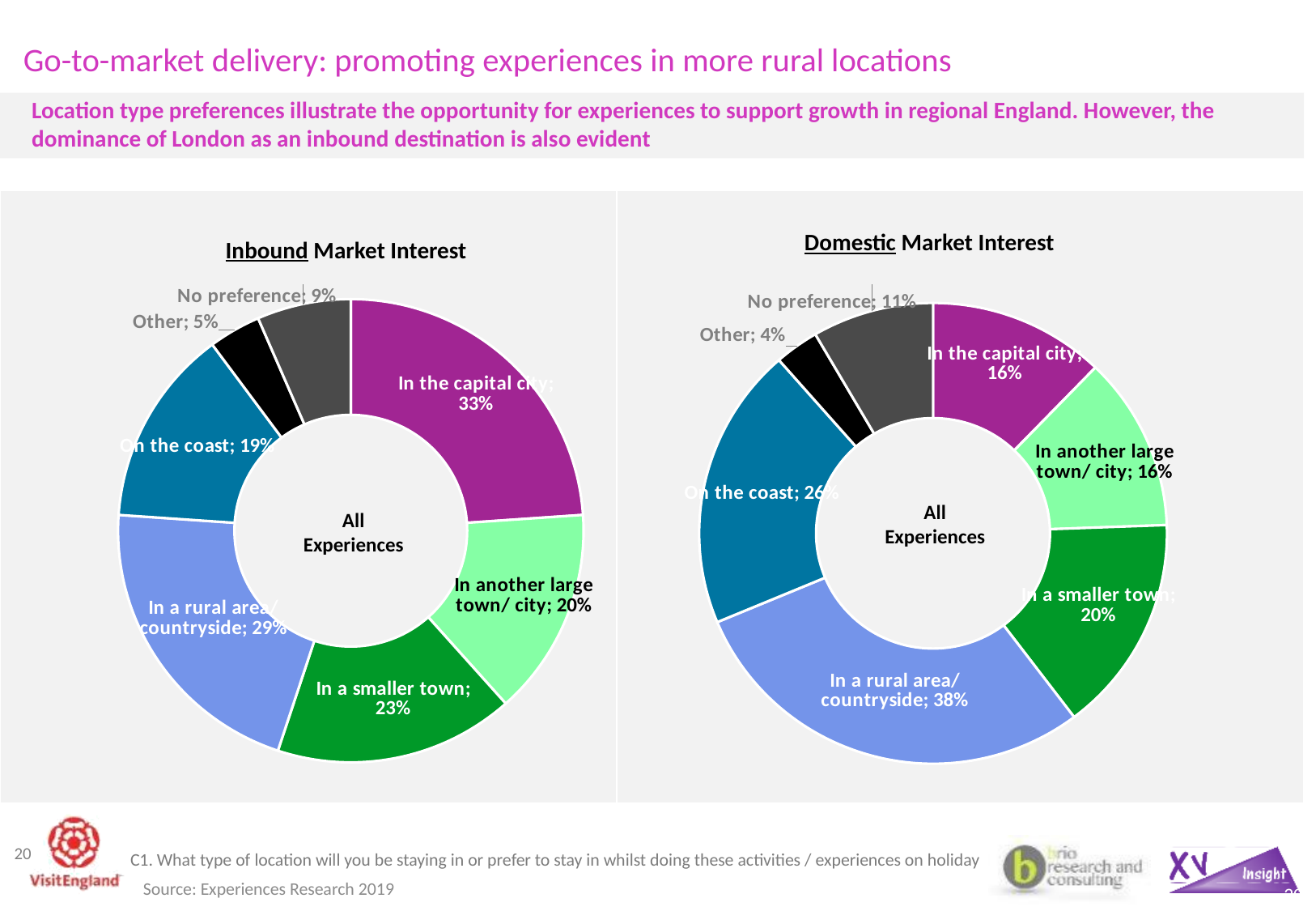

# Go-to-market delivery: promoting experiences in more rural locations
Location type preferences illustrate the opportunity for experiences to support growth in regional England. However, the dominance of London as an inbound destination is also evident

|  |  |
| --- | --- |
Domestic Market Interest
Inbound Market Interest

### Chart

| Category | All experiences |
|---|---|
| In the capital city | 0.33 |
| In another large town/ city | 0.2 |
| In a smaller town | 0.23 |
| In a rural area/ countryside | 0.29 |
| On the coast | 0.19 |
| Other | 0.05 |
| No preference | 0.09 |

### Chart

| Category | Sales |
|---|---|
| In the capital city | 0.16 |
| In another large town/ city | 0.16 |
| In a smaller town | 0.2 |
| In a rural area/ countryside | 0.38 |
| On the coast | 0.26 |
| Other | 0.04 |
| No preference | 0.11 |
All Experiences
All Experiences
20
C1. What type of location will you be staying in or prefer to stay in whilst doing these activities / experiences on holiday
20